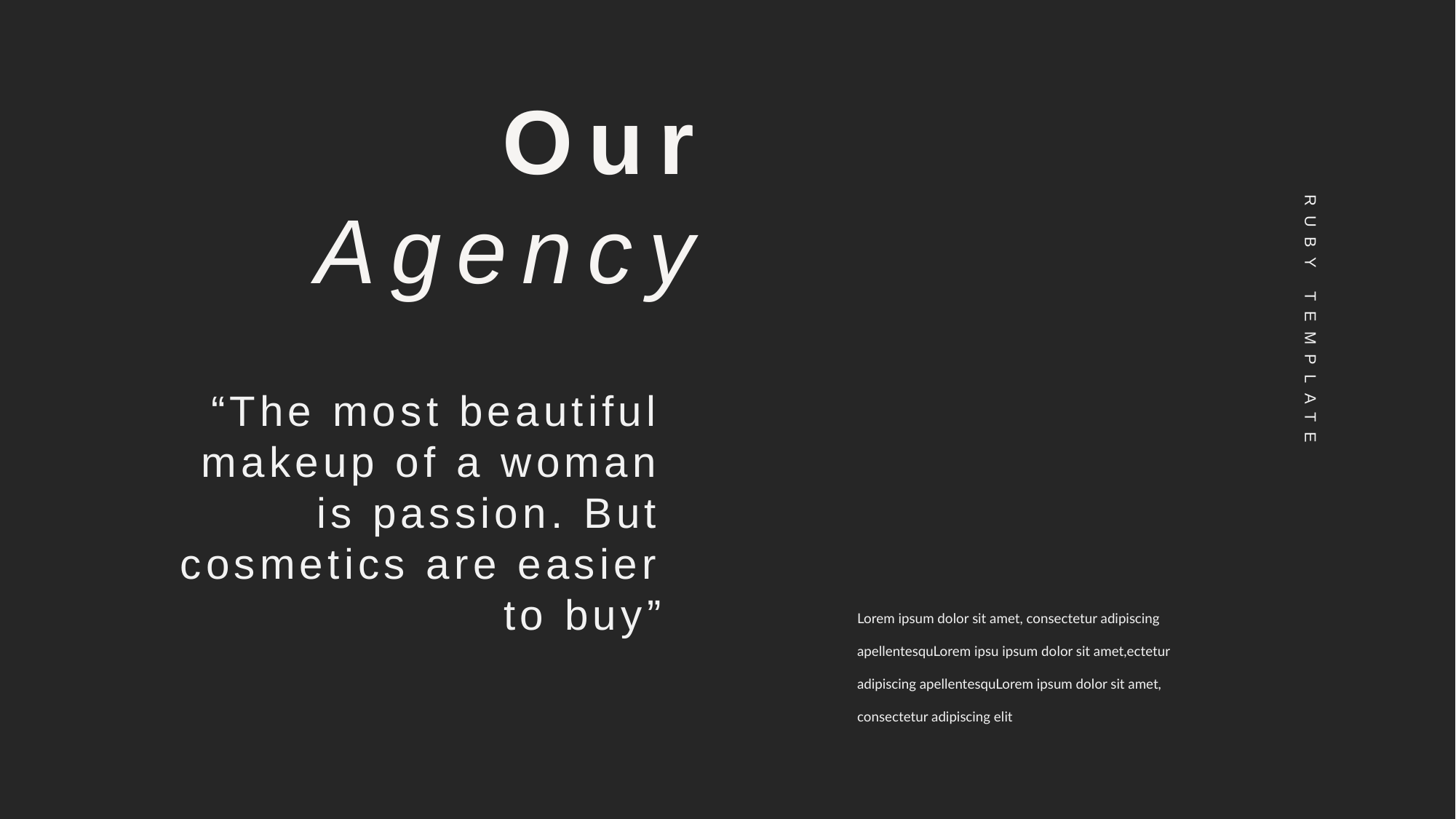

Our
Agency
RUBY TEMPLATE
“The most beautiful makeup of a woman is passion. But cosmetics are easier to buy”
Lorem ipsum dolor sit amet, consectetur adipiscing apellentesquLorem ipsu ipsum dolor sit amet,ectetur adipiscing apellentesquLorem ipsum dolor sit amet, consectetur adipiscing elit